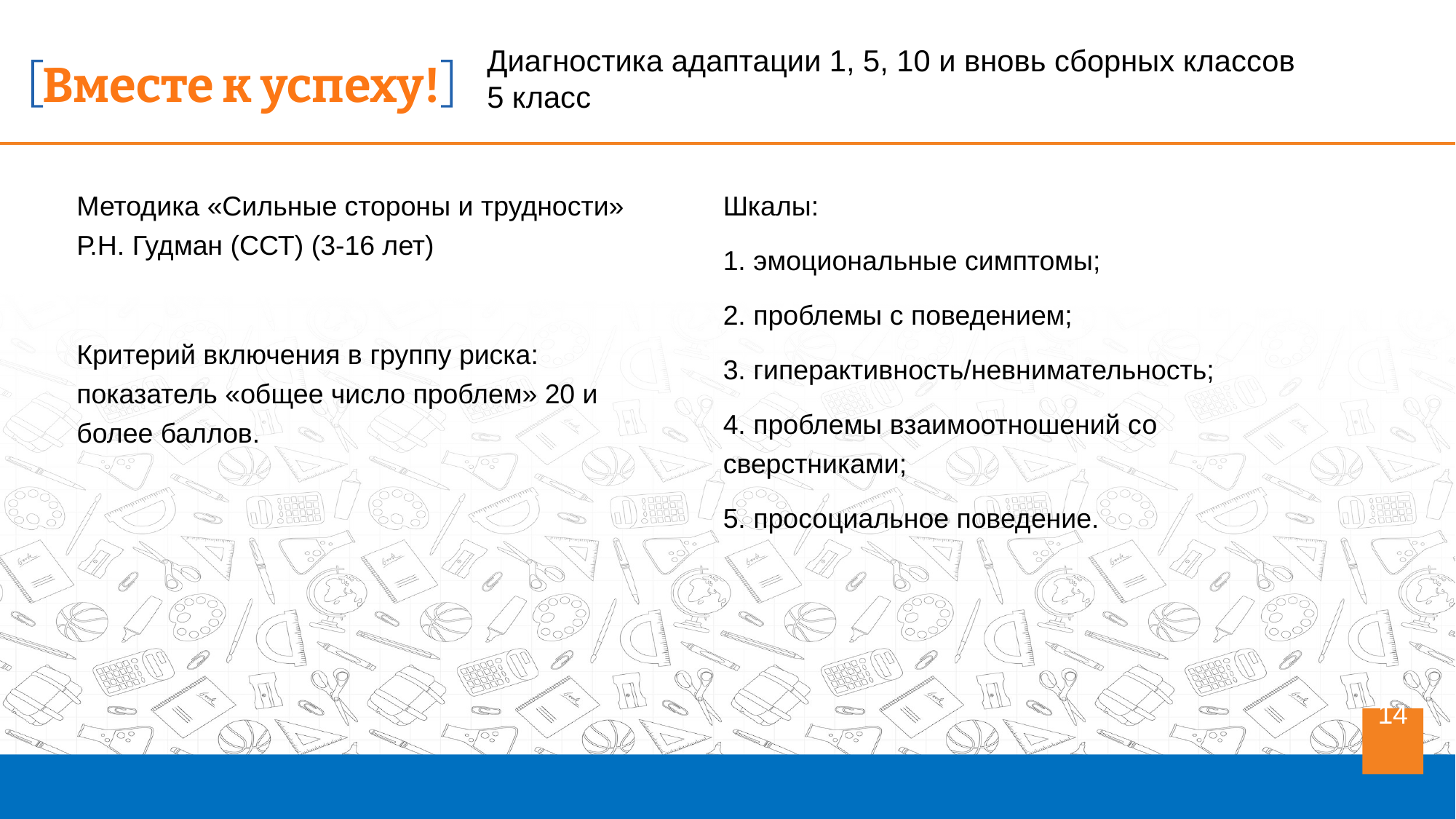

Диагностика адаптации 1, 5, 10 и вновь сборных классов
5 класс
Методика «Сильные стороны и трудности» Р.Н. Гудман (ССТ) (3-16 лет)

Критерий включения в группу риска: показатель «общее число проблем» 20 и более баллов.

Шкалы:
1. эмоциональные симптомы;
2. проблемы с поведением;
3. гиперактивность/невнимательность;
4. проблемы взаимоотношений со сверстниками;
5. просоциальное поведение.